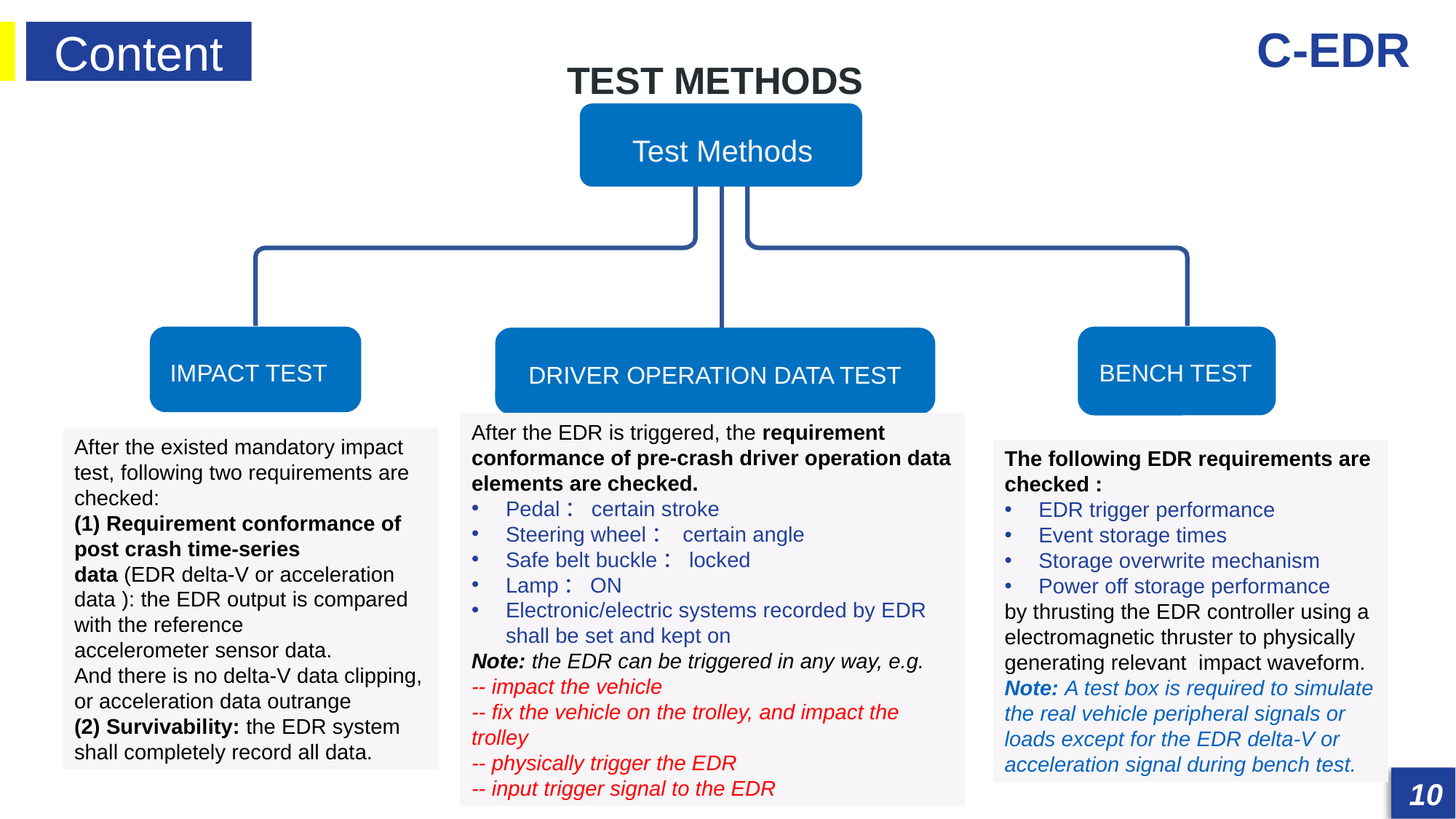

Content
TEST METHODS

Test Methods

IMPACT TEST

BENCH TEST

DRIVER OPERATION DATA TEST
MEASURE
After the EDR is triggered, the requirement conformance of pre-crash driver operation data elements are checked.
Pedal：certain stroke
Steering wheel： certain angle
Safe belt buckle：locked
Lamp：ON
Electronic/electric systems recorded by EDR shall be set and kept on
Note: the EDR can be triggered in any way, e.g.
-- impact the vehicle
-- fix the vehicle on the trolley, and impact the trolley
-- physically trigger the EDR
-- input trigger signal to the EDR
The following EDR requirements are checked :
EDR trigger performance
Event storage times
Storage overwrite mechanism
Power off storage performance
by thrusting the EDR controller using a electromagnetic thruster to physically generating relevant  impact waveform.
Note: A test box is required to simulate the real vehicle peripheral signals or loads except for the EDR delta-V or acceleration signal during bench test.
After the existed mandatory impact test, following two requirements are checked:
(1) Requirement conformance of post crash time-series
data (EDR delta-V or acceleration data ): the EDR output is compared with the reference
accelerometer sensor data.
And there is no delta-V data clipping, or acceleration data outrange
(2) Survivability: the EDR system shall completely record all data.
10